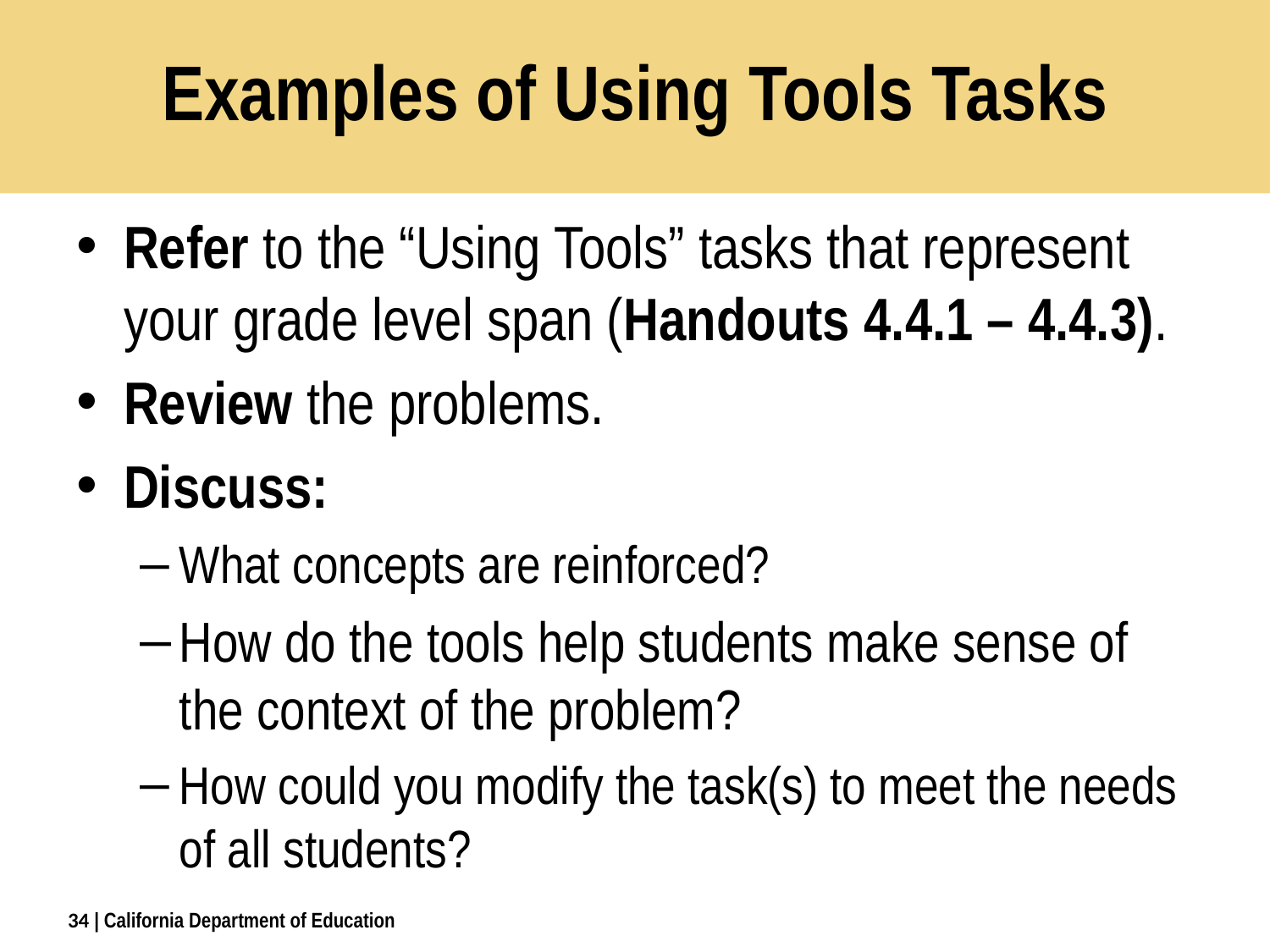

# Examples of Using Tools Tasks
Refer to the “Using Tools” tasks that represent your grade level span (Handouts 4.4.1 – 4.4.3).
Review the problems.
Discuss:
What concepts are reinforced?
How do the tools help students make sense of the context of the problem?
How could you modify the task(s) to meet the needs of all students?

34
| California Department of Education